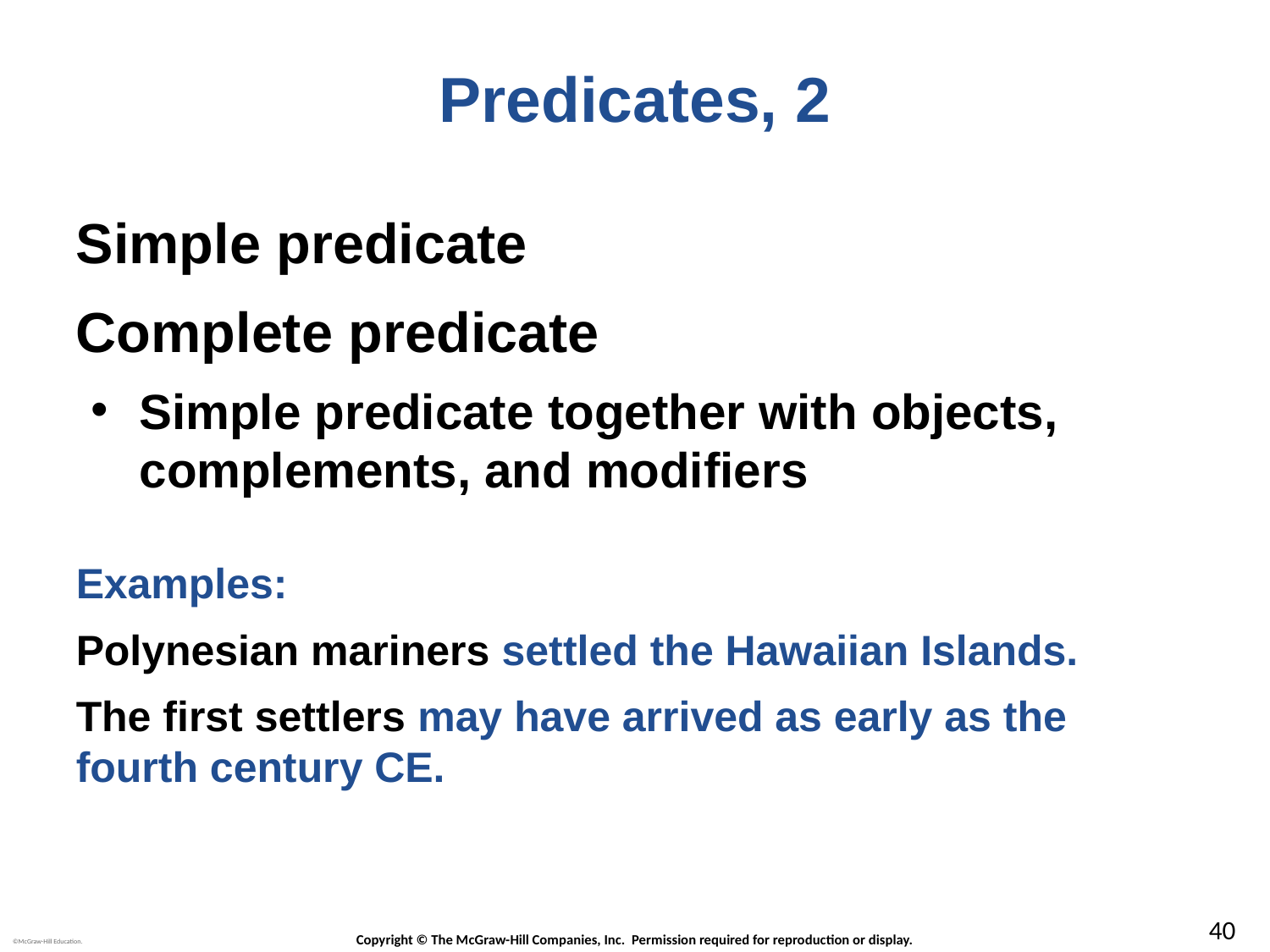

# Predicates, 2
Simple predicate
Complete predicate
Simple predicate together with objects, complements, and modifiers
Examples:
Polynesian mariners settled the Hawaiian Islands.
The first settlers may have arrived as early as the fourth century CE.